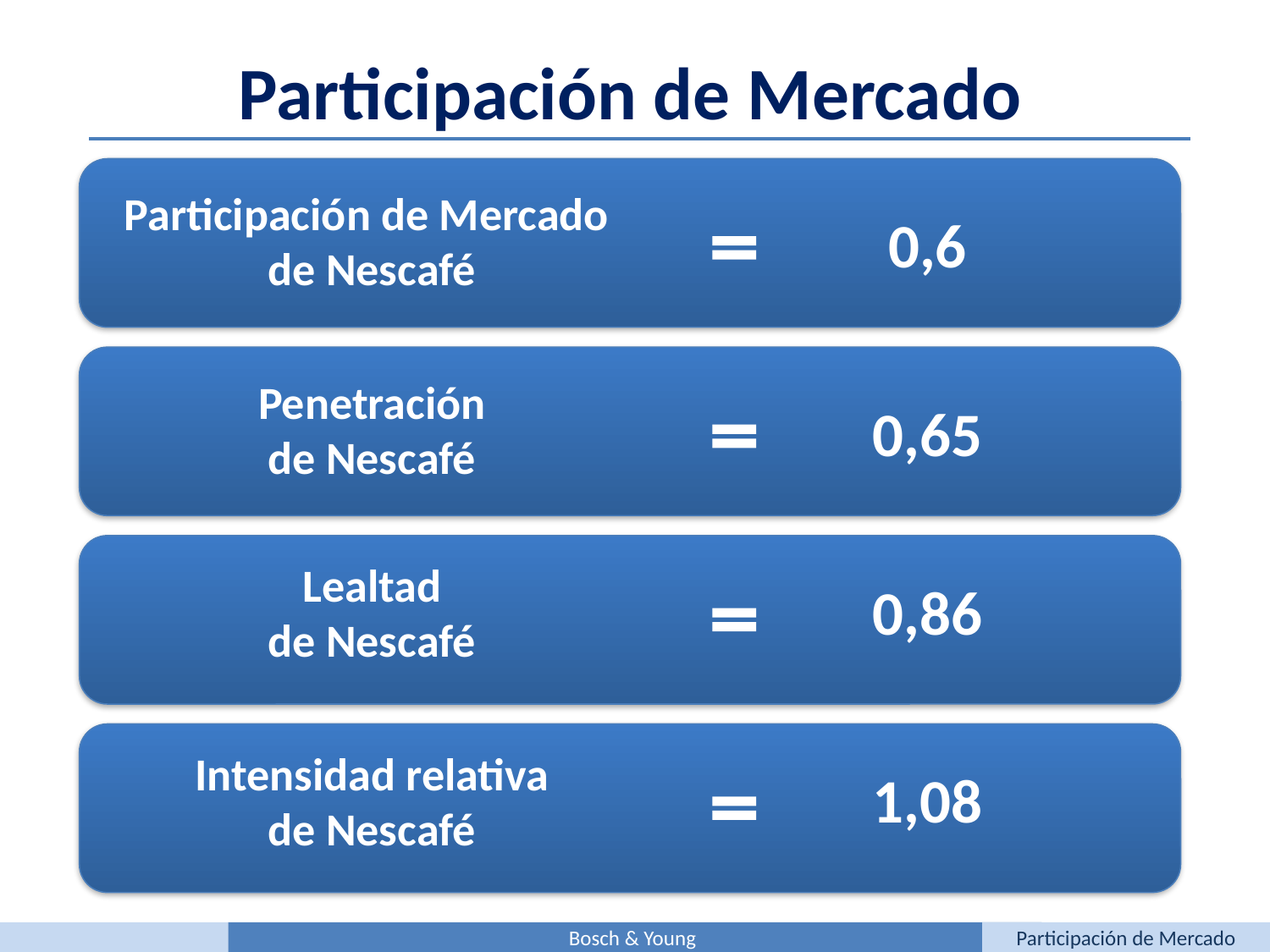

Participación de Mercado

Participación de Mercado
de Nescafé
0,6

Penetración
de Nescafé
0,65

Lealtad
de Nescafé
0,86

Intensidad relativa
de Nescafé
1,08

Bosch & Young
Participación de Mercado